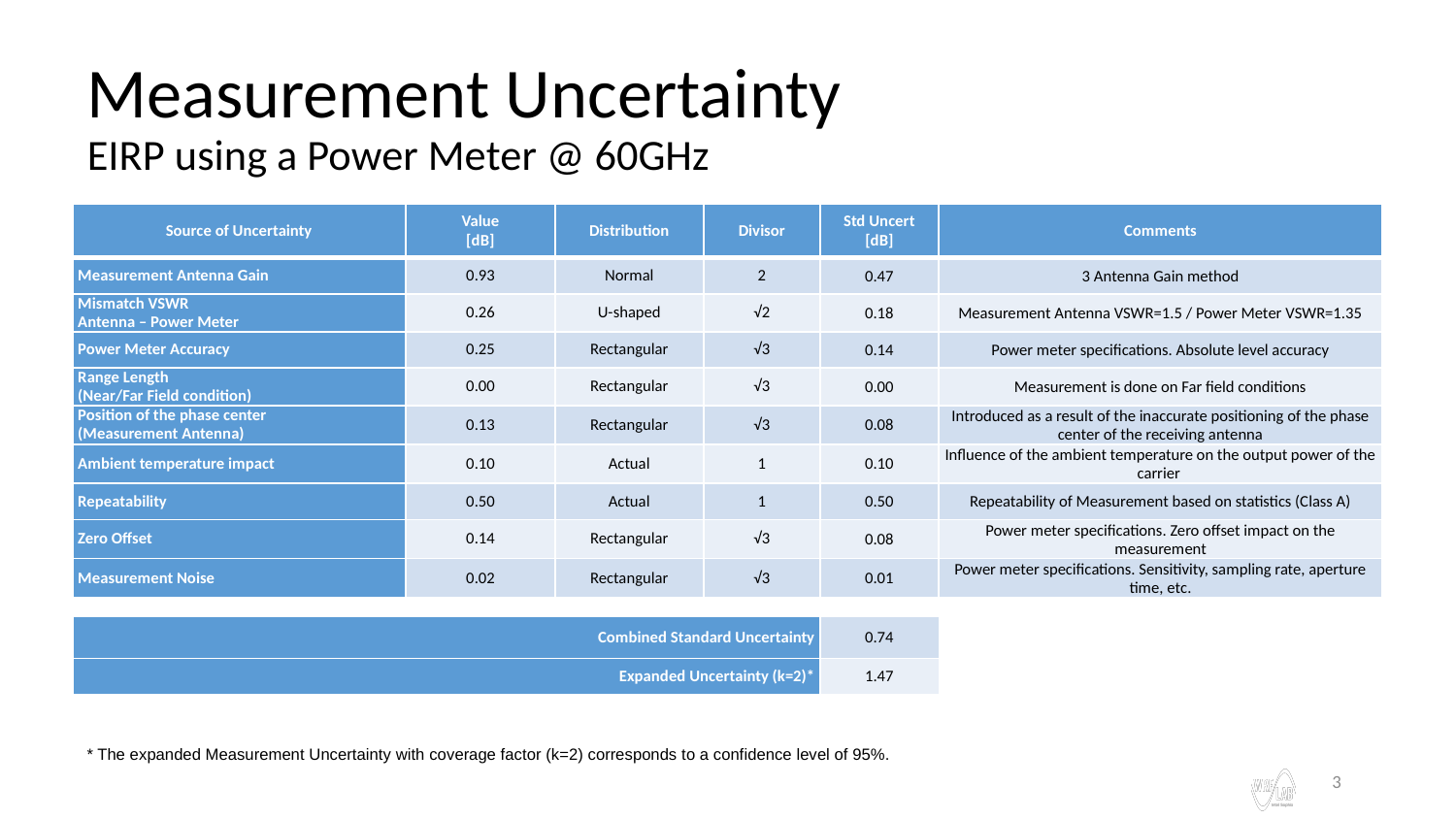

# Measurement Uncertainty EIRP using a Power Meter @ 60GHz
| Source of Uncertainty | Value [dB] | Distribution | Divisor | Std Uncert [dB] | Comments |
| --- | --- | --- | --- | --- | --- |
| Measurement Antenna Gain | 0.93 | Normal | 2 | 0.47 | 3 Antenna Gain method |
| Mismatch VSWR Antenna – Power Meter | 0.26 | U-shaped | √2 | 0.18 | Measurement Antenna VSWR=1.5 / Power Meter VSWR=1.35 |
| Power Meter Accuracy | 0.25 | Rectangular | √3 | 0.14 | Power meter specifications. Absolute level accuracy |
| Range Length (Near/Far Field condition) | 0.00 | Rectangular | √3 | 0.00 | Measurement is done on Far field conditions |
| Position of the phase center (Measurement Antenna) | 0.13 | Rectangular | √3 | 0.08 | Introduced as a result of the inaccurate positioning of the phase center of the receiving antenna |
| Ambient temperature impact | 0.10 | Actual | 1 | 0.10 | Influence of the ambient temperature on the output power of the carrier |
| Repeatability | 0.50 | Actual | 1 | 0.50 | Repeatability of Measurement based on statistics (Class A) |
| Zero Offset | 0.14 | Rectangular | √3 | 0.08 | Power meter specifications. Zero offset impact on the measurement |
| Measurement Noise | 0.02 | Rectangular | √3 | 0.01 | Power meter specifications. Sensitivity, sampling rate, aperture time, etc. |
|  |  |  |  |  |  |
| Combined Standard Uncertainty |  |  |  | 0.74 |  |
| Expanded Uncertainty (k=2)\* |  |  |  | 1.47 |  |
* The expanded Measurement Uncertainty with coverage factor (k=2) corresponds to a confidence level of 95%.
3